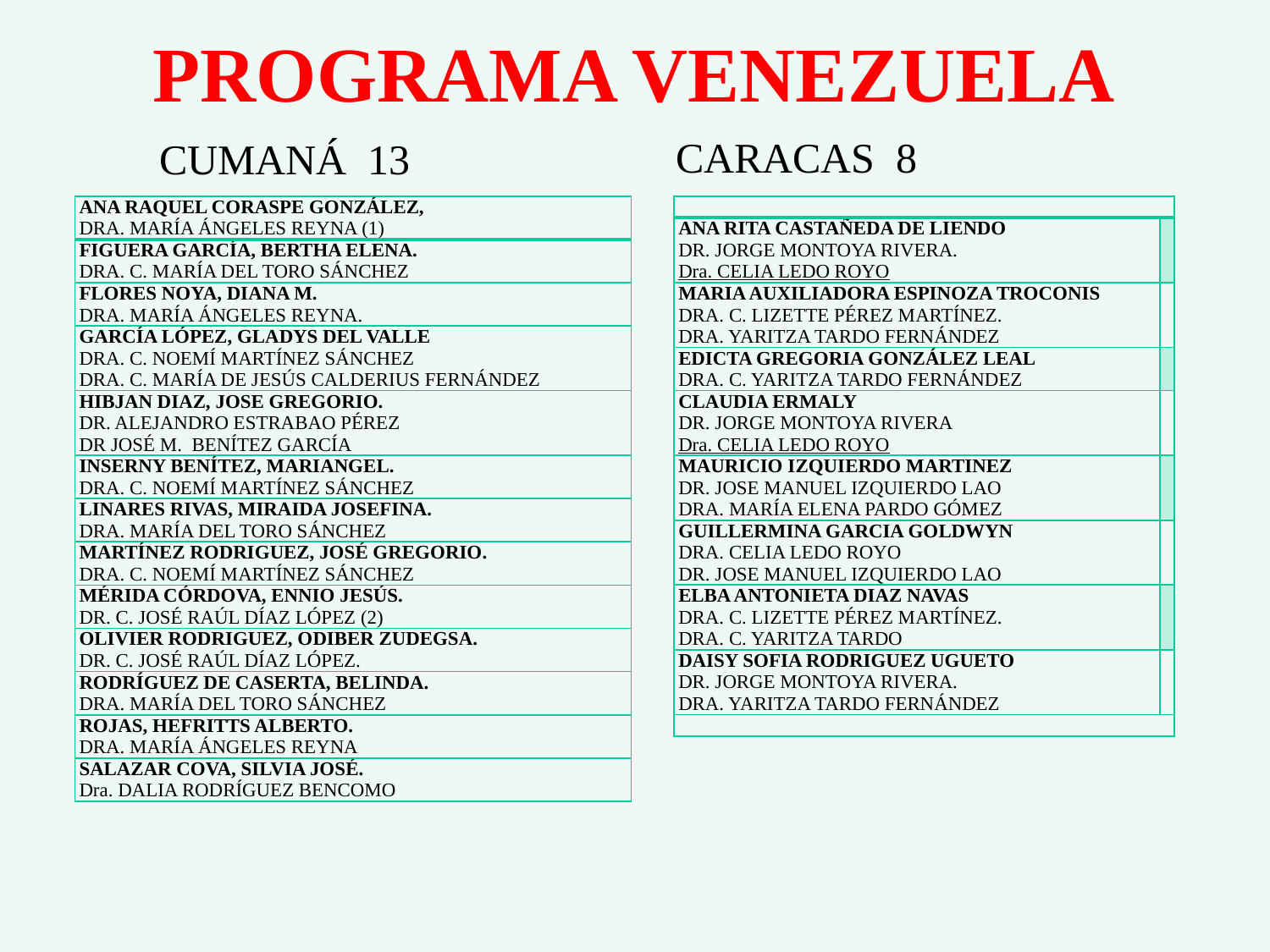

# PROGRAMA VENEZUELA
CARACAS  8
CUMANÁ  13
| ANA RAQUEL CORASPE GONZÁLEZ, DRA. MARÍA ÁNGELES REYNA (1) |
| --- |
| FIGUERA GARCÍA, BERTHA ELENA. DRA. C. MARÍA DEL TORO SÁNCHEZ |
| FLORES NOYA, DIANA M. DRA. MARÍA ÁNGELES REYNA. |
| GARCÍA LÓPEZ, GLADYS DEL VALLE DRA. C. NOEMÍ MARTÍNEZ SÁNCHEZ DRA. C. MARÍA DE JESÚS CALDERIUS FERNÁNDEZ |
| HIBJAN DIAZ, JOSE GREGORIO. DR. ALEJANDRO ESTRABAO PÉREZ DR JOSÉ M. BENÍTEZ GARCÍA |
| INSERNY BENÍTEZ, MARIANGEL. DRA. C. NOEMÍ MARTÍNEZ SÁNCHEZ |
| LINARES RIVAS, MIRAIDA JOSEFINA. DRA. MARÍA DEL TORO SÁNCHEZ |
| MARTÍNEZ RODRIGUEZ, JOSÉ GREGORIO. DRA. C. NOEMÍ MARTÍNEZ SÁNCHEZ |
| MÉRIDA CÓRDOVA, ENNIO JESÚS. DR. C. JOSÉ RAÚL DÍAZ LÓPEZ (2) |
| OLIVIER RODRIGUEZ, ODIBER ZUDEGSA. DR. C. JOSÉ RAÚL DÍAZ LÓPEZ. |
| RODRÍGUEZ DE CASERTA, BELINDA. DRA. MARÍA DEL TORO SÁNCHEZ |
| ROJAS, HEFRITTS ALBERTO. DRA. MARÍA ÁNGELES REYNA |
| SALAZAR COVA, SILVIA JOSÉ. Dra. DALIA RODRÍGUEZ BENCOMO |
|  |  |
| --- | --- |
| ANA RITA CASTAÑEDA DE LIENDO DR. JORGE MONTOYA RIVERA. Dra. CELIA LEDO ROYO |  |
| MARIA AUXILIADORA ESPINOZA TROCONIS DRA. C. LIZETTE PÉREZ MARTÍNEZ. DRA. YARITZA TARDO FERNÁNDEZ |  |
| EDICTA GREGORIA GONZÁLEZ LEAL DRA. C. YARITZA TARDO FERNÁNDEZ |  |
| CLAUDIA ERMALY DR. JORGE MONTOYA RIVERA Dra. CELIA LEDO ROYO |  |
| MAURICIO IZQUIERDO MARTINEZ DR. JOSE MANUEL IZQUIERDO LAO DRA. MARÍA ELENA PARDO GÓMEZ |  |
| GUILLERMINA GARCIA GOLDWYN DRA. CELIA LEDO ROYO DR. JOSE MANUEL IZQUIERDO LAO |  |
| ELBA ANTONIETA DIAZ NAVAS DRA. C. LIZETTE PÉREZ MARTÍNEZ. DRA. C. YARITZA TARDO |  |
| DAISY SOFIA RODRIGUEZ UGUETO DR. JORGE MONTOYA RIVERA. DRA. YARITZA TARDO FERNÁNDEZ |  |
|  |  |